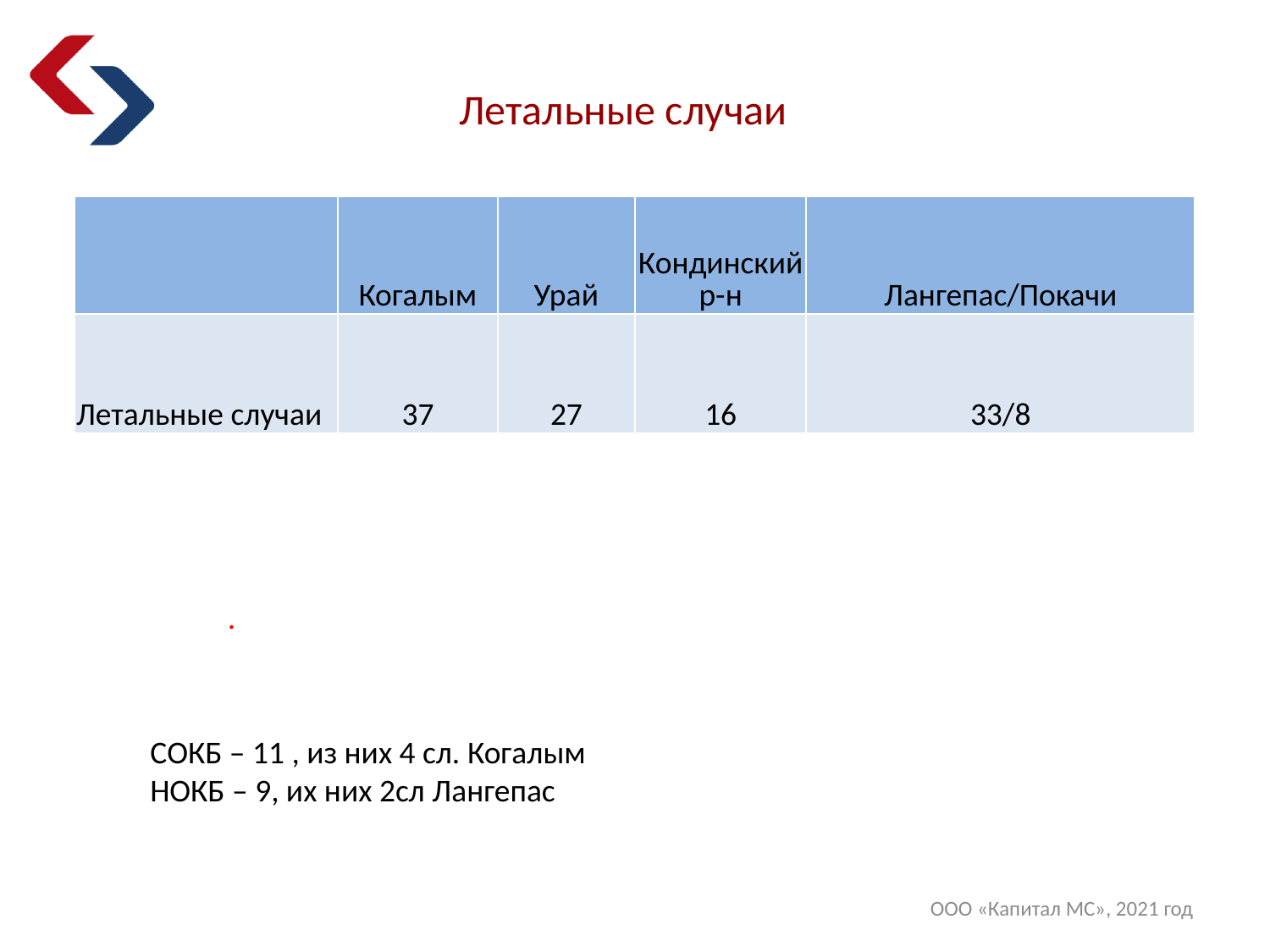

Летальные случаи
|  | Когалым | Урай | Кондинский р-н | Лангепас/Покачи |
| --- | --- | --- | --- | --- |
| Летальные случаи | 37 | 27 | 16 | 33/8 |
.
СОКБ – 11 , из них 4 сл. Когалым
НОКБ – 9, их них 2сл Лангепас
ООО «Капитал МС», 2021 год